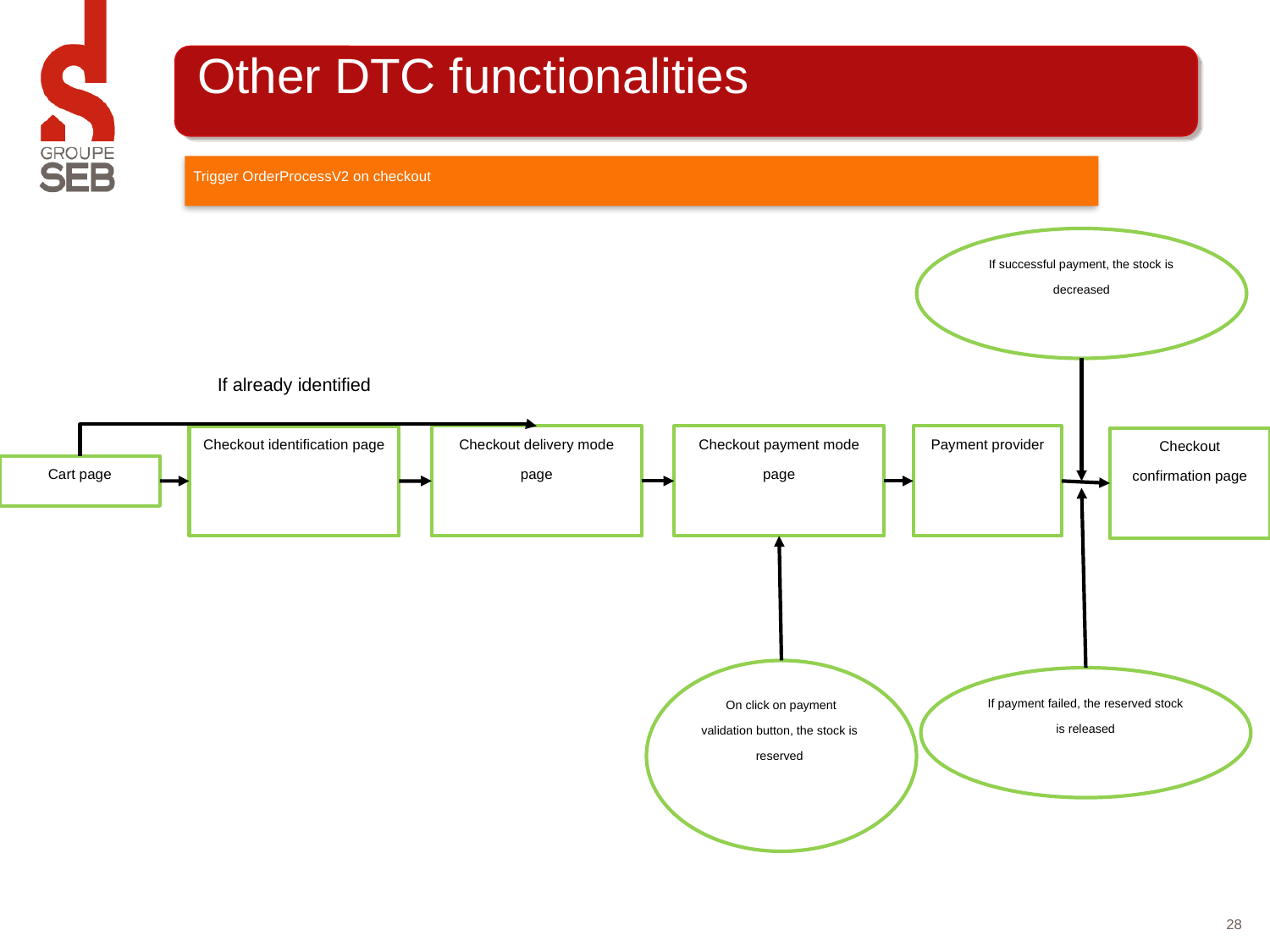

# Other DTC functionalities
Trigger OrderProcessV2 on checkout
If successful payment, the stock is decreased
If already identified
Checkout delivery mode page
Checkout payment mode page
Payment provider
Checkout identification page
Checkout confirmation page
Cart page
On click on payment validation button, the stock is  reserved
If payment failed, the reserved stock is released
28